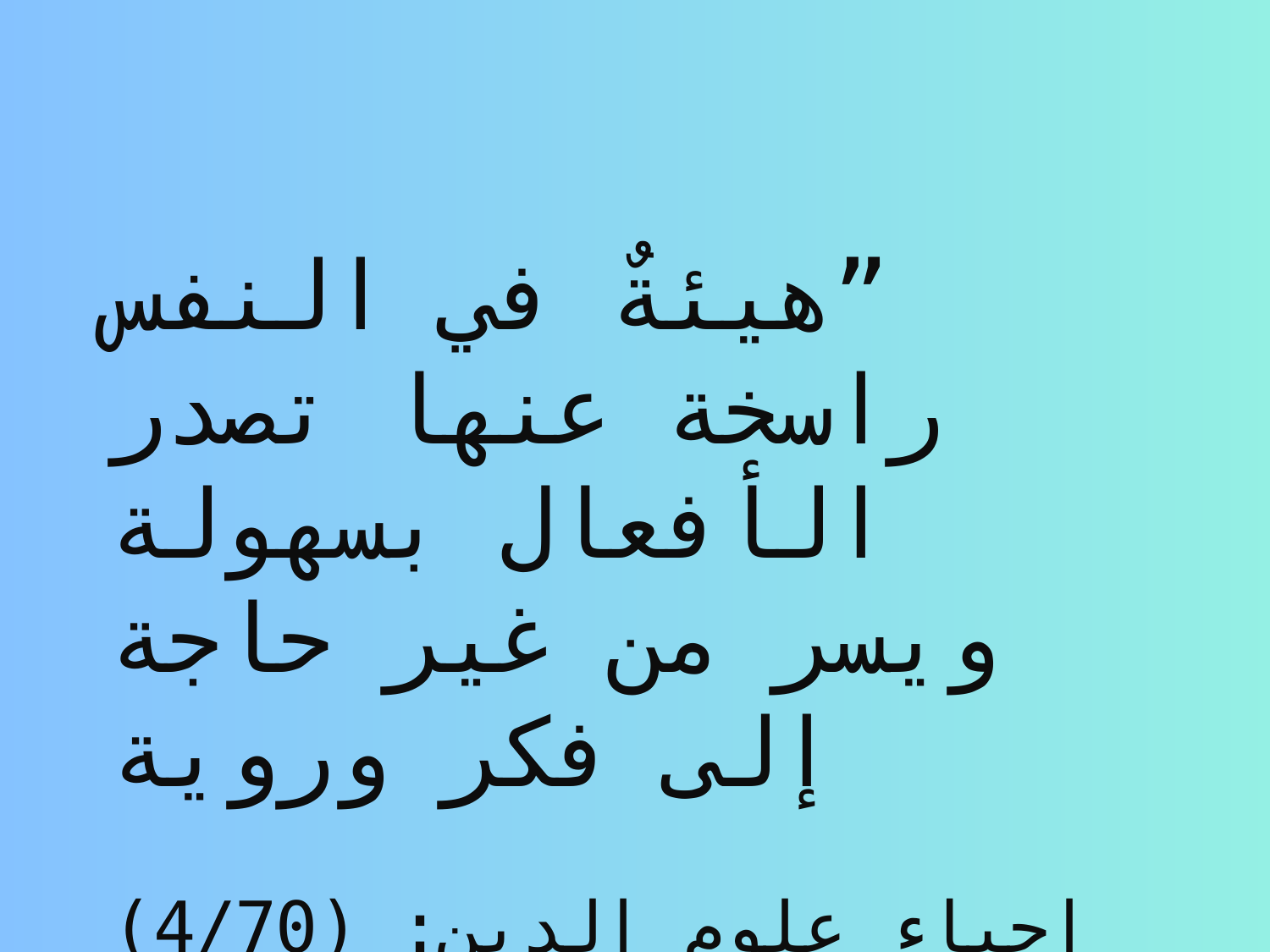

# ”هيئةٌ في النفس راسخة عنها تصدر الأفعال بسهولة ويسر من غير حاجة إلى فكر وروية إحياء علوم الدين: (4/70)